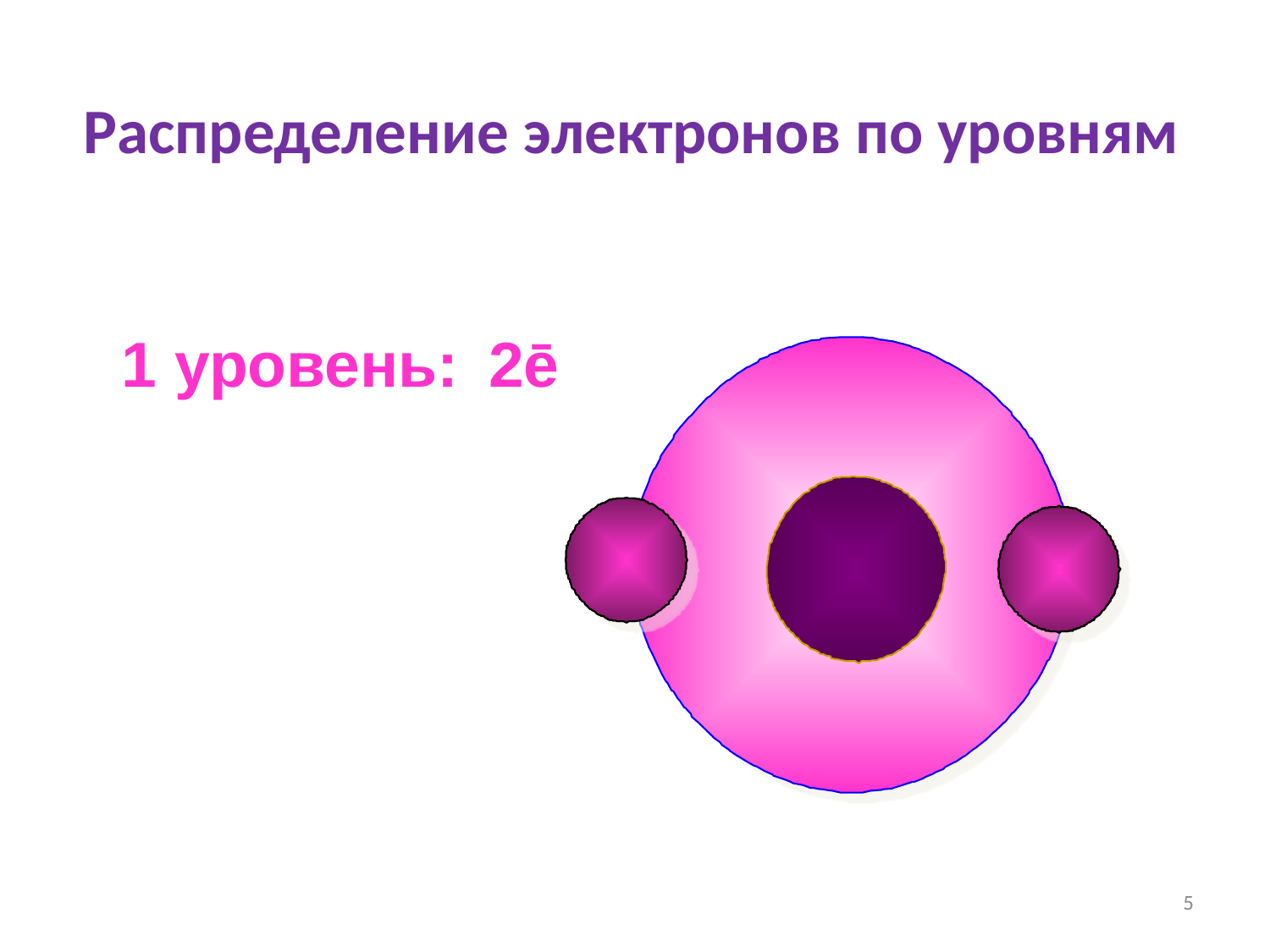

# Распределение электронов по уровням
1 уровень:
2ē

5